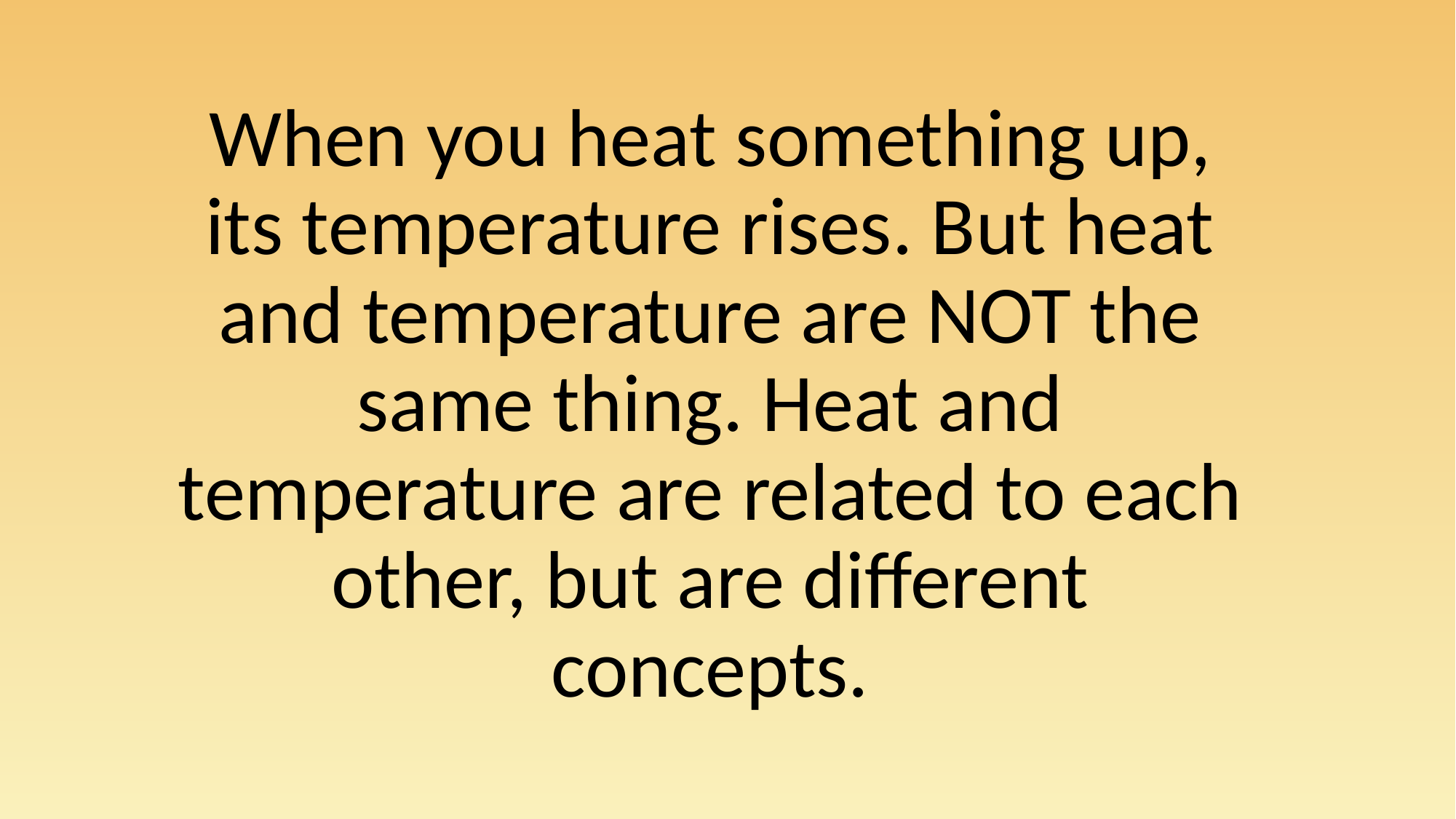

# When you heat something up, its temperature rises. But heat and temperature are NOT the same thing. Heat and temperature are related to each other, but are different concepts.